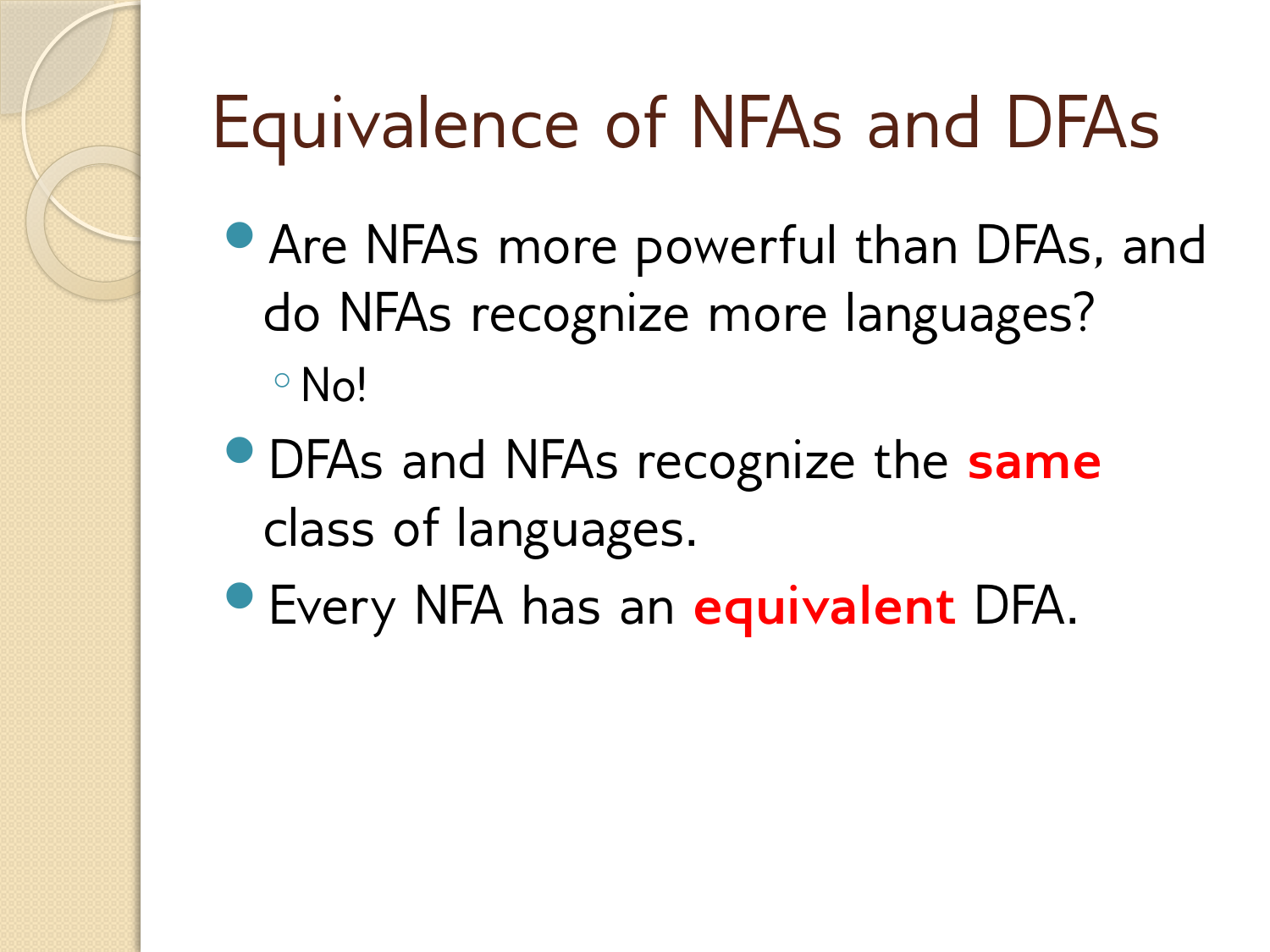

# Equivalence of NFAs and DFAs
Are NFAs more powerful than DFAs, and do NFAs recognize more languages?
No!
DFAs and NFAs recognize the same class of languages.
Every NFA has an equivalent DFA.